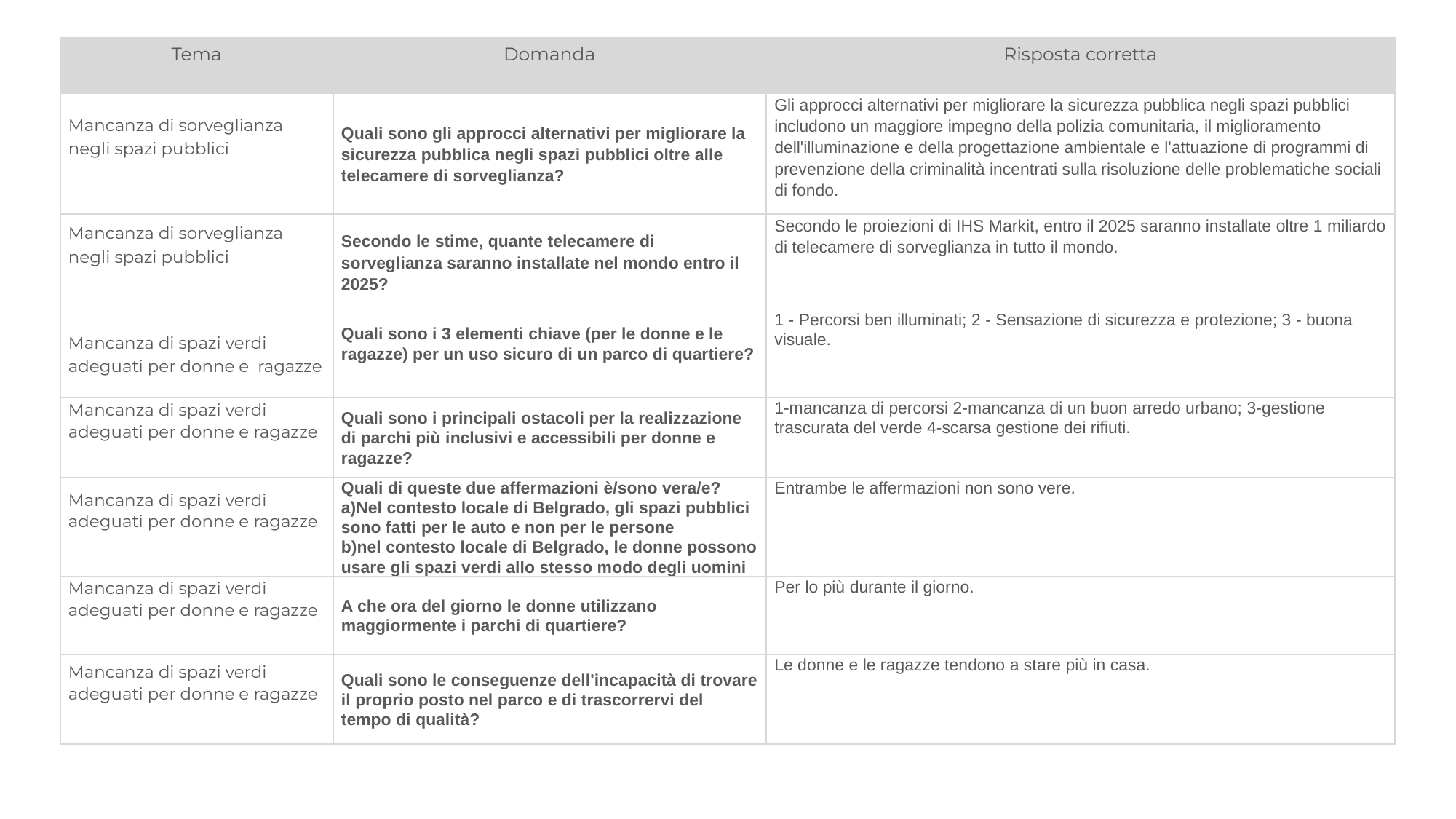

| Tema | Domanda | Risposta corretta |
| --- | --- | --- |
| Mancanza di sorveglianza negli spazi pubblici | Quali sono gli approcci alternativi per migliorare la sicurezza pubblica negli spazi pubblici oltre alle telecamere di sorveglianza? | Gli approcci alternativi per migliorare la sicurezza pubblica negli spazi pubblici includono un maggiore impegno della polizia comunitaria, il miglioramento dell'illuminazione e della progettazione ambientale e l'attuazione di programmi di prevenzione della criminalità incentrati sulla risoluzione delle problematiche sociali di fondo. |
| Mancanza di sorveglianza negli spazi pubblici | Secondo le stime, quante telecamere di sorveglianza saranno installate nel mondo entro il 2025? | Secondo le proiezioni di IHS Markit, entro il 2025 saranno installate oltre 1 miliardo di telecamere di sorveglianza in tutto il mondo. |
| Mancanza di spazi verdi adeguati per donne e ragazze | Quali sono i 3 elementi chiave (per le donne e le ragazze) per un uso sicuro di un parco di quartiere? | 1 - Percorsi ben illuminati; 2 - Sensazione di sicurezza e protezione; 3 - buona visuale. |
| Mancanza di spazi verdi adeguati per donne e ragazze | Quali sono i principali ostacoli per la realizzazione di parchi più inclusivi e accessibili per donne e ragazze? | 1-mancanza di percorsi 2-mancanza di un buon arredo urbano; 3-gestione trascurata del verde 4-scarsa gestione dei rifiuti. |
| Mancanza di spazi verdi adeguati per donne e ragazze | Quali di queste due affermazioni è/sono vera/e? a)Nel contesto locale di Belgrado, gli spazi pubblici sono fatti per le auto e non per le persone b)nel contesto locale di Belgrado, le donne possono usare gli spazi verdi allo stesso modo degli uomini | Entrambe le affermazioni non sono vere. |
| Mancanza di spazi verdi adeguati per donne e ragazze | A che ora del giorno le donne utilizzano maggiormente i parchi di quartiere? | Per lo più durante il giorno. |
| Mancanza di spazi verdi adeguati per donne e ragazze | Quali sono le conseguenze dell'incapacità di trovare il proprio posto nel parco e di trascorrervi del tempo di qualità? | Le donne e le ragazze tendono a stare più in casa. |